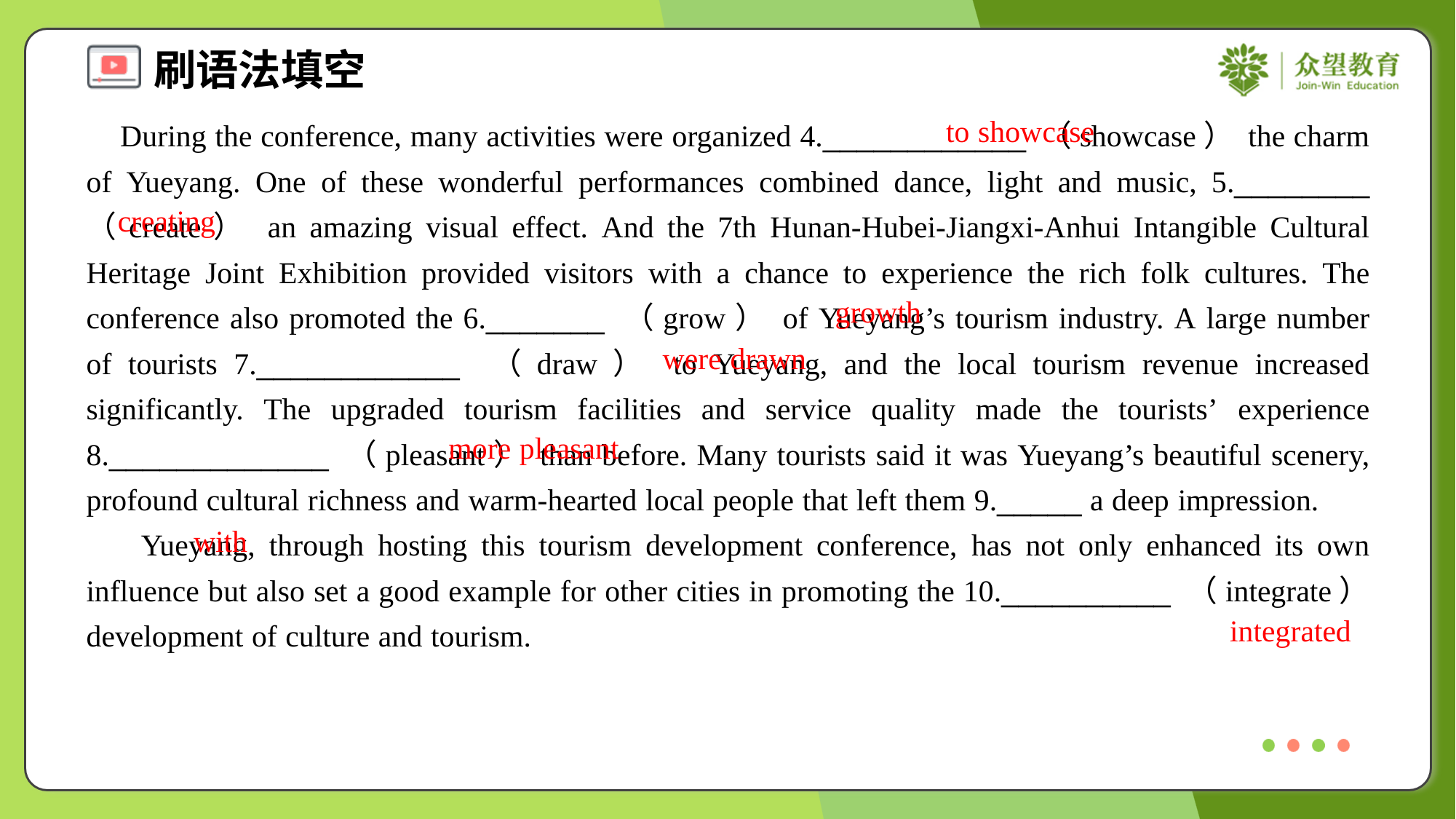

to showcase
    During the conference, many activities were organized 4.____________ （showcase） the charm of Yueyang. One of these wonderful performances combined dance, light and music, 5.________ （create） an amazing visual effect. And the 7th Hunan-Hubei-Jiangxi-Anhui Intangible Cultural Heritage Joint Exhibition provided visitors with a chance to experience the rich folk cultures. The conference also promoted the 6._______ （grow） of Yueyang’s tourism industry. A large number of tourists 7.____________ （draw） to Yueyang, and the local tourism revenue increased significantly. The upgraded tourism facilities and service quality made the tourists’ experience 8._____________ （pleasant） than before. Many tourists said it was Yueyang’s beautiful scenery, profound cultural richness and warm-hearted local people that left them 9._____ a deep impression.
    Yueyang, through hosting this tourism development conference, has not only enhanced its own influence but also set a good example for other cities in promoting the 10.__________ （integrate） development of culture and tourism.
creating
growth
were drawn
more pleasant
with
integrated